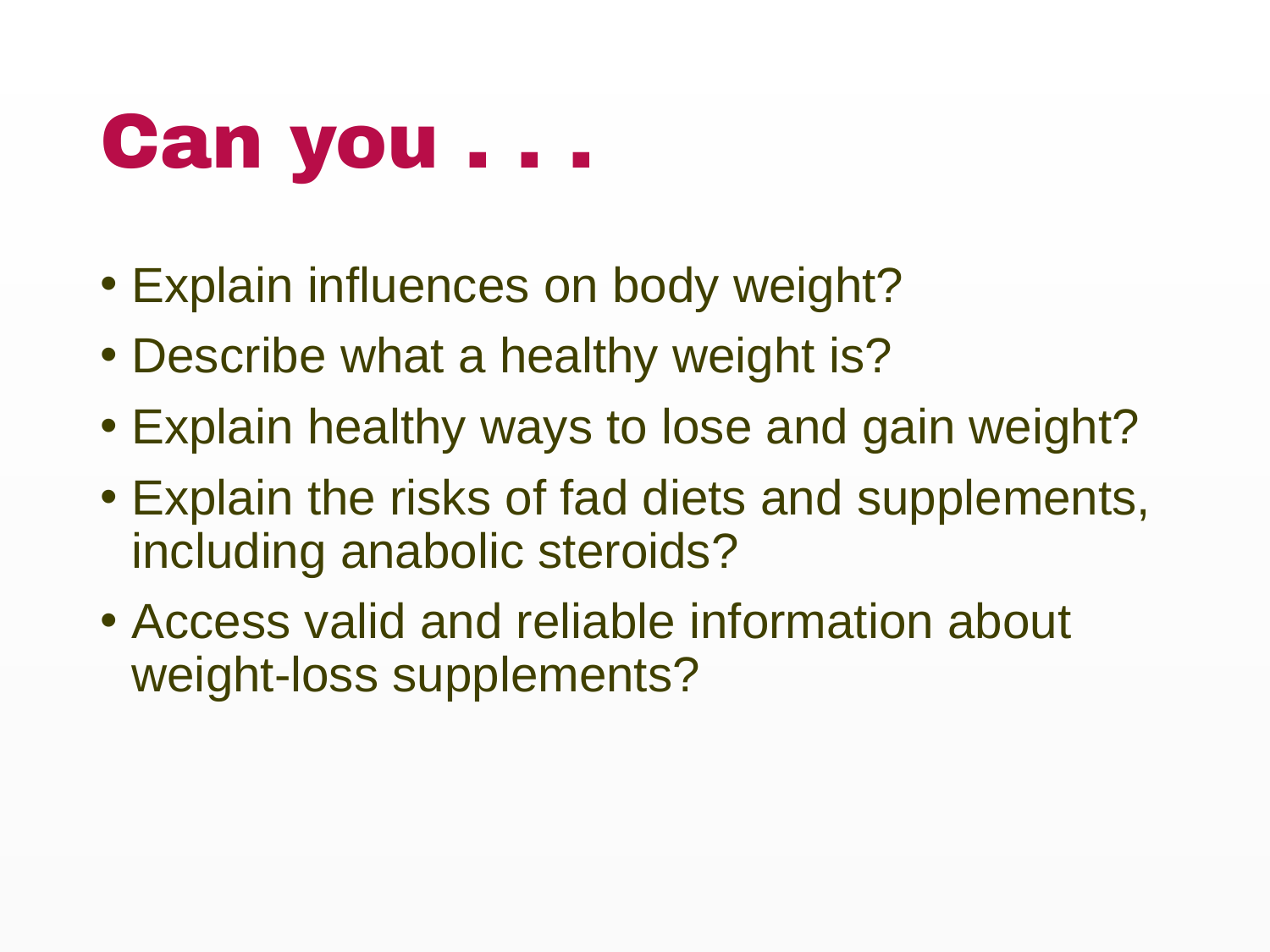

# Can you . . .
Explain influences on body weight?
Describe what a healthy weight is?
Explain healthy ways to lose and gain weight?
Explain the risks of fad diets and supplements, including anabolic steroids?
Access valid and reliable information about weight-loss supplements?